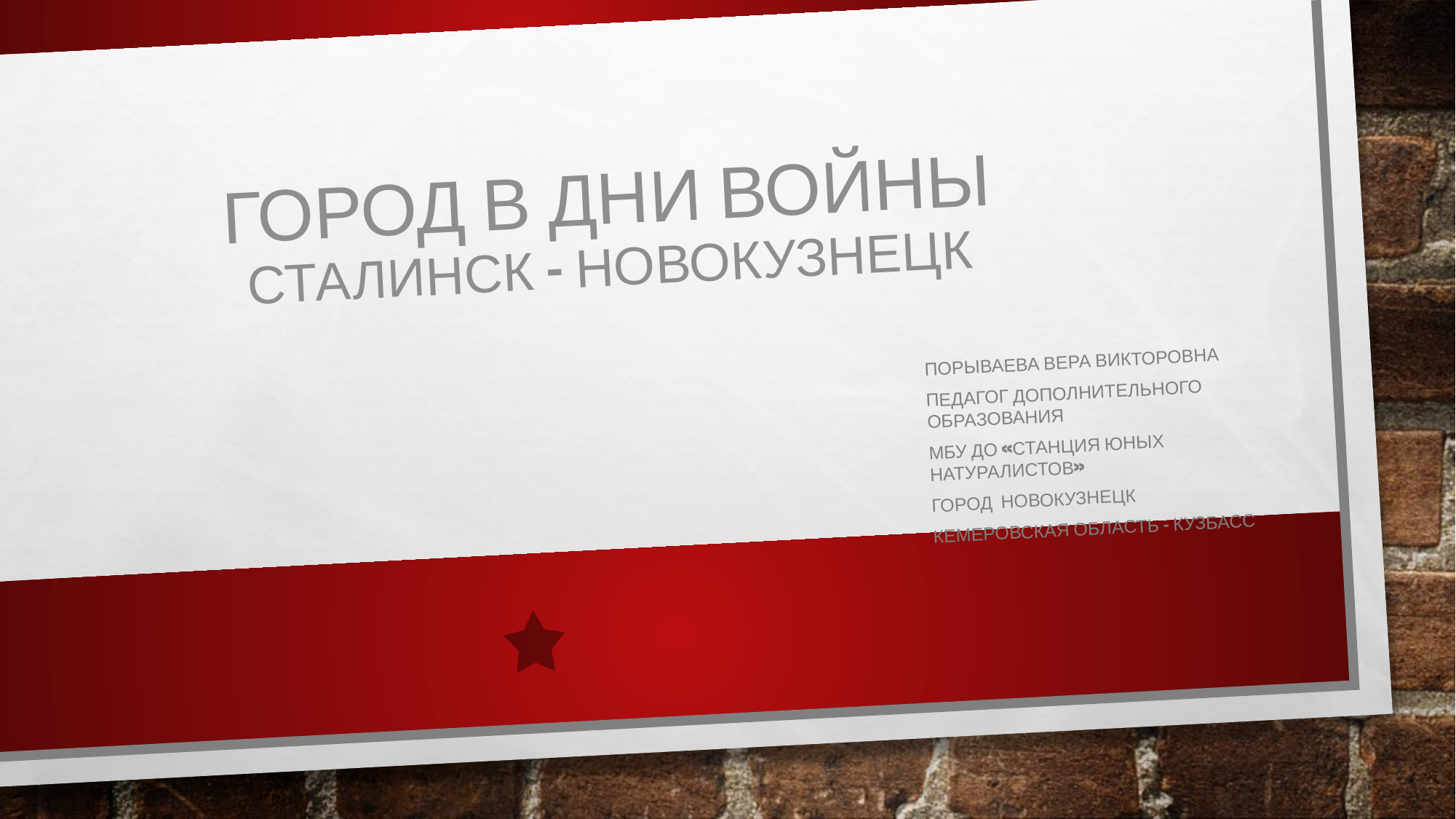

# Город в дни войны сталинск - новокузнецк
Порываева Вера Викторовна
Педагог дополнительного образования
МБУ ДО «Станция юных натуралистов»
Город  Новокузнецк
Кемеровская область - Кузбасс